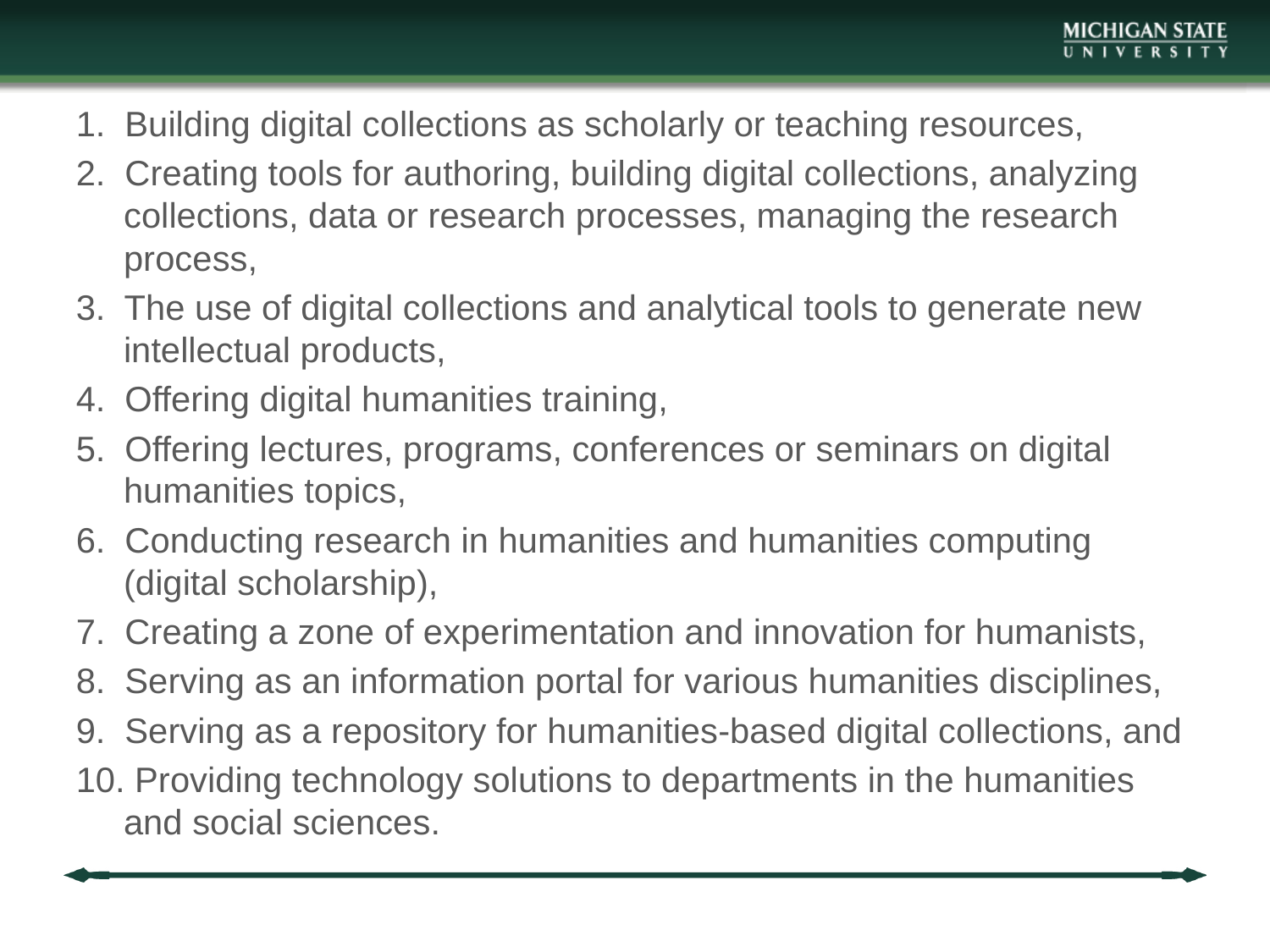

1.  Building digital collections as scholarly or teaching resources,
2.  Creating tools for authoring, building digital collections, analyzing collections, data or research processes, managing the research process,
3.  The use of digital collections and analytical tools to generate new intellectual products,
4.  Offering digital humanities training,
5.  Offering lectures, programs, conferences or seminars on digital humanities topics,
6.  Conducting research in humanities and humanities computing (digital scholarship),
7.  Creating a zone of experimentation and innovation for humanists,
8.  Serving as an information portal for various humanities disciplines,
9.  Serving as a repository for humanities-based digital collections, and
10. Providing technology solutions to departments in the humanities and social sciences.